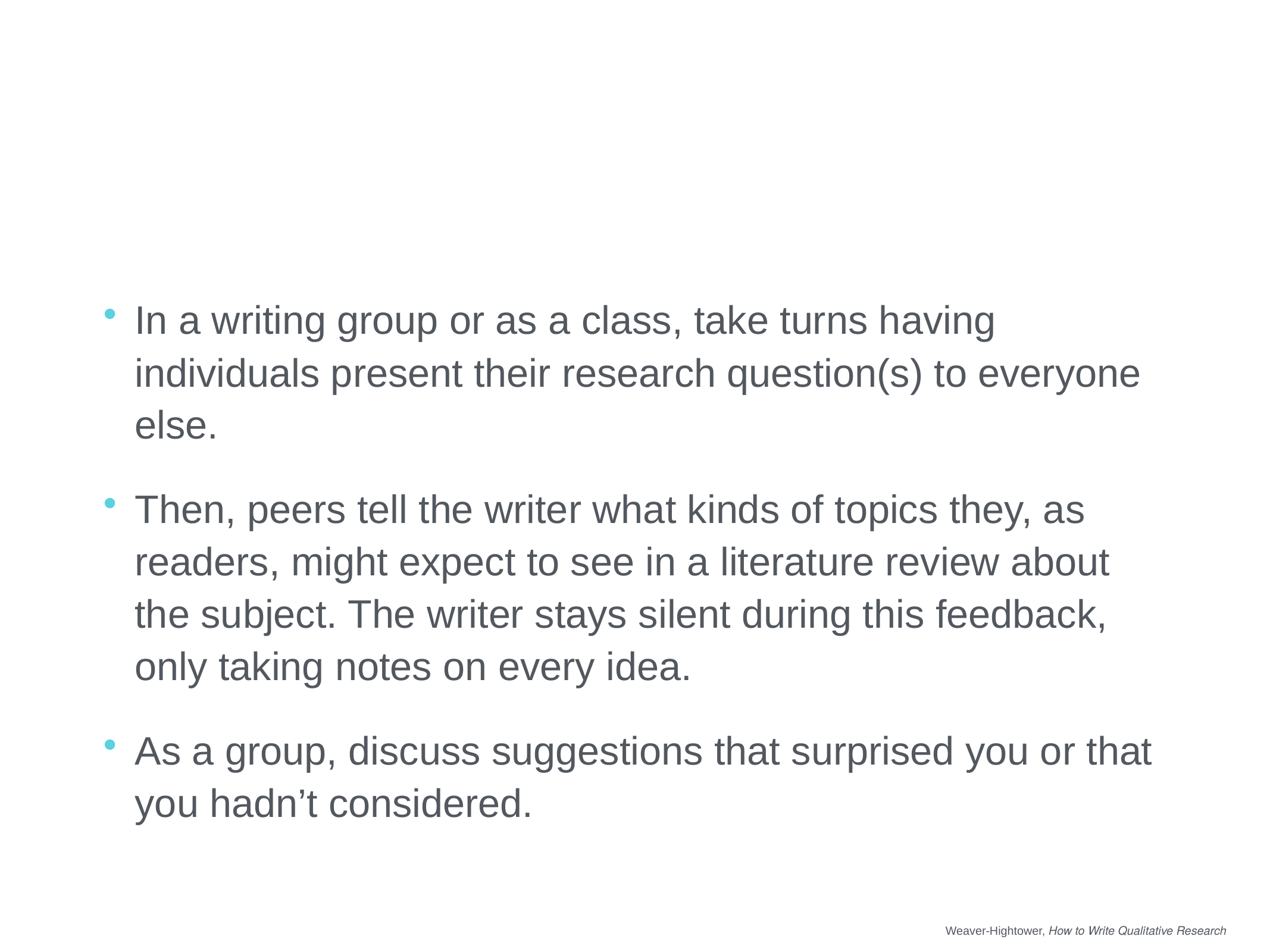

# Activity: Getting help with literature
In a writing group or as a class, take turns having individuals present their research question(s) to everyone else.
Then, peers tell the writer what kinds of topics they, as readers, might expect to see in a literature review about the subject. The writer stays silent during this feedback, only taking notes on every idea.
As a group, discuss suggestions that surprised you or that you hadn’t considered.